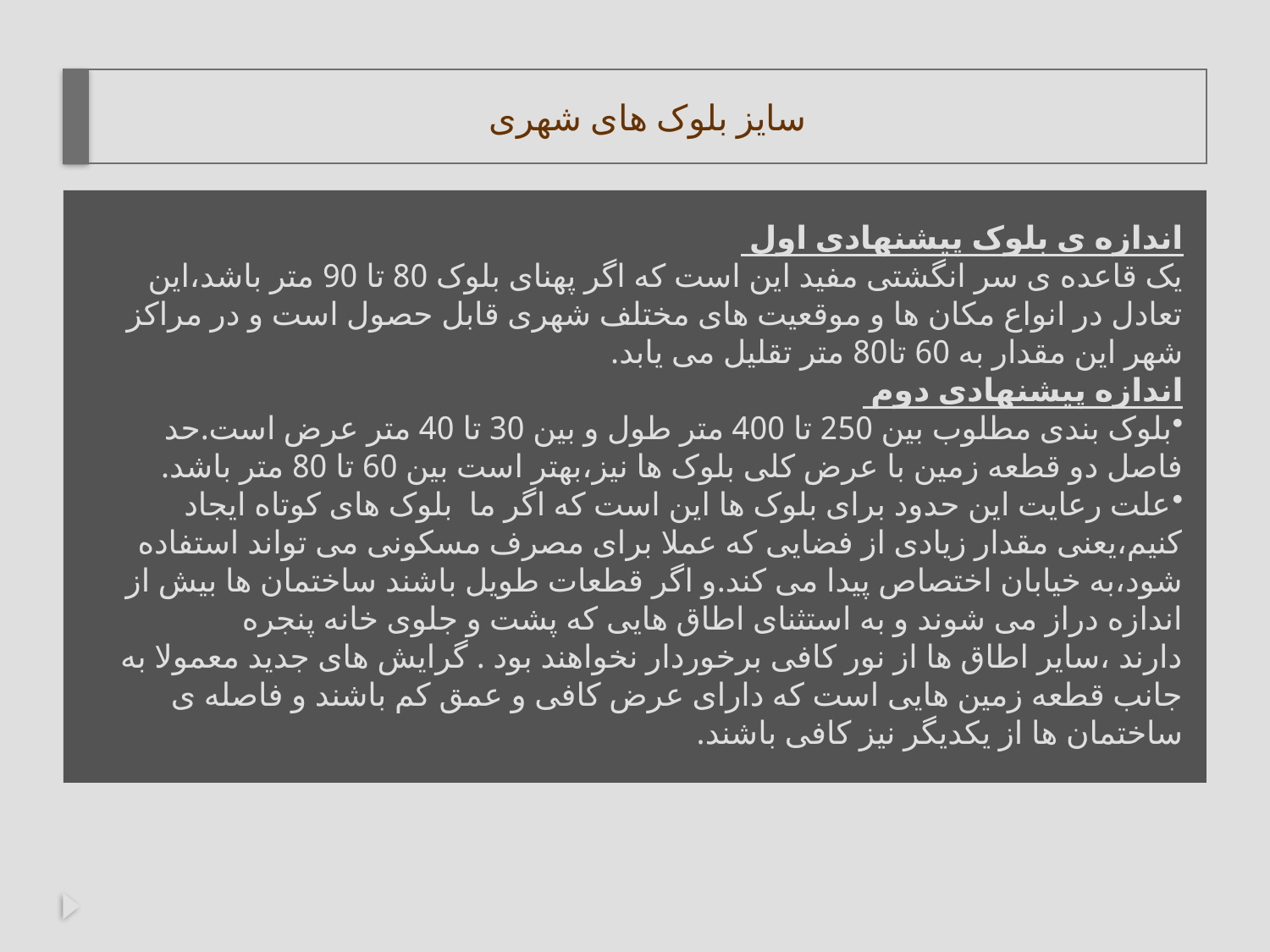

سایز بلوک های شهری

اندازه ی بلوک پیشنهادی اول
یک قاعده ی سر انگشتی مفید این است که اگر پهنای بلوک 80 تا 90 متر باشد،این تعادل در انواع مکان ها و موقعیت های مختلف شهری قابل حصول است و در مراکز شهر این مقدار به 60 تا80 متر تقلیل می یابد.
اندازه پیشنهادی دوم
بلوک بندی مطلوب بین 250 تا 400 متر طول و بین 30 تا 40 متر عرض است.حد فاصل دو قطعه زمین با عرض کلی بلوک ها نیز،بهتر است بین 60 تا 80 متر باشد.
علت رعایت این حدود برای بلوک ها این است که اگر ما  بلوک های کوتاه ایجاد کنیم،یعنی مقدار زیادی از فضایی که عملا برای مصرف مسکونی می تواند استفاده شود،به خیابان اختصاص پیدا می کند.و اگر قطعات طویل باشند ساختمان ها بیش از اندازه دراز می شوند و به استثنای اطاق هایی که پشت و جلوی خانه پنجره دارند ،سایر اطاق ها از نور کافی برخوردار نخواهند بود . گرایش های جدید معمولا به جانب قطعه زمین هایی است که دارای عرض کافی و عمق کم باشند و فاصله ی ساختمان ها از یکدیگر نیز کافی باشند.